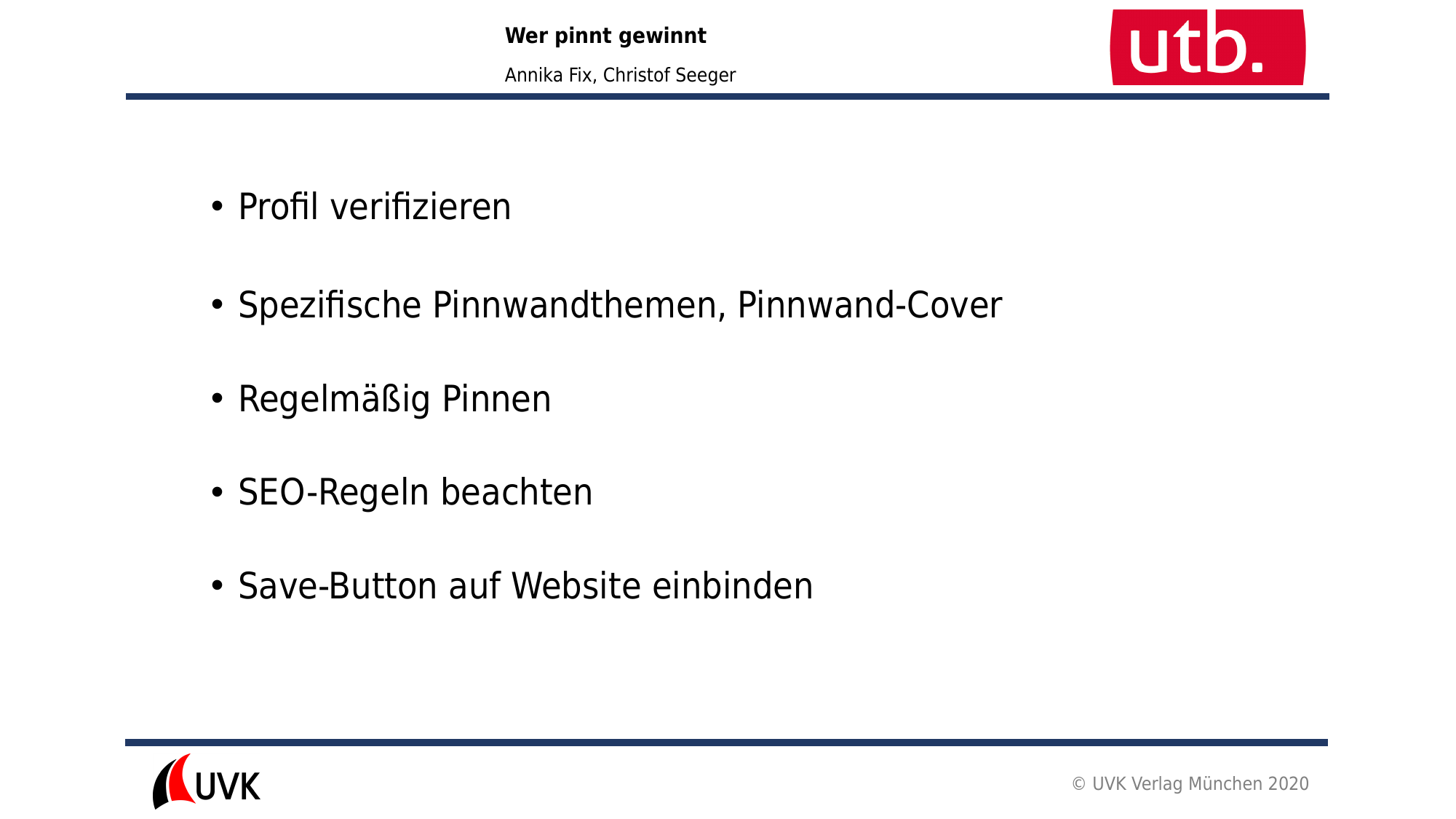

Profil verifizieren
Spezifische Pinnwandthemen, Pinnwand-Cover
Regelmäßig Pinnen
SEO-Regeln beachten
Save-Button auf Website einbinden